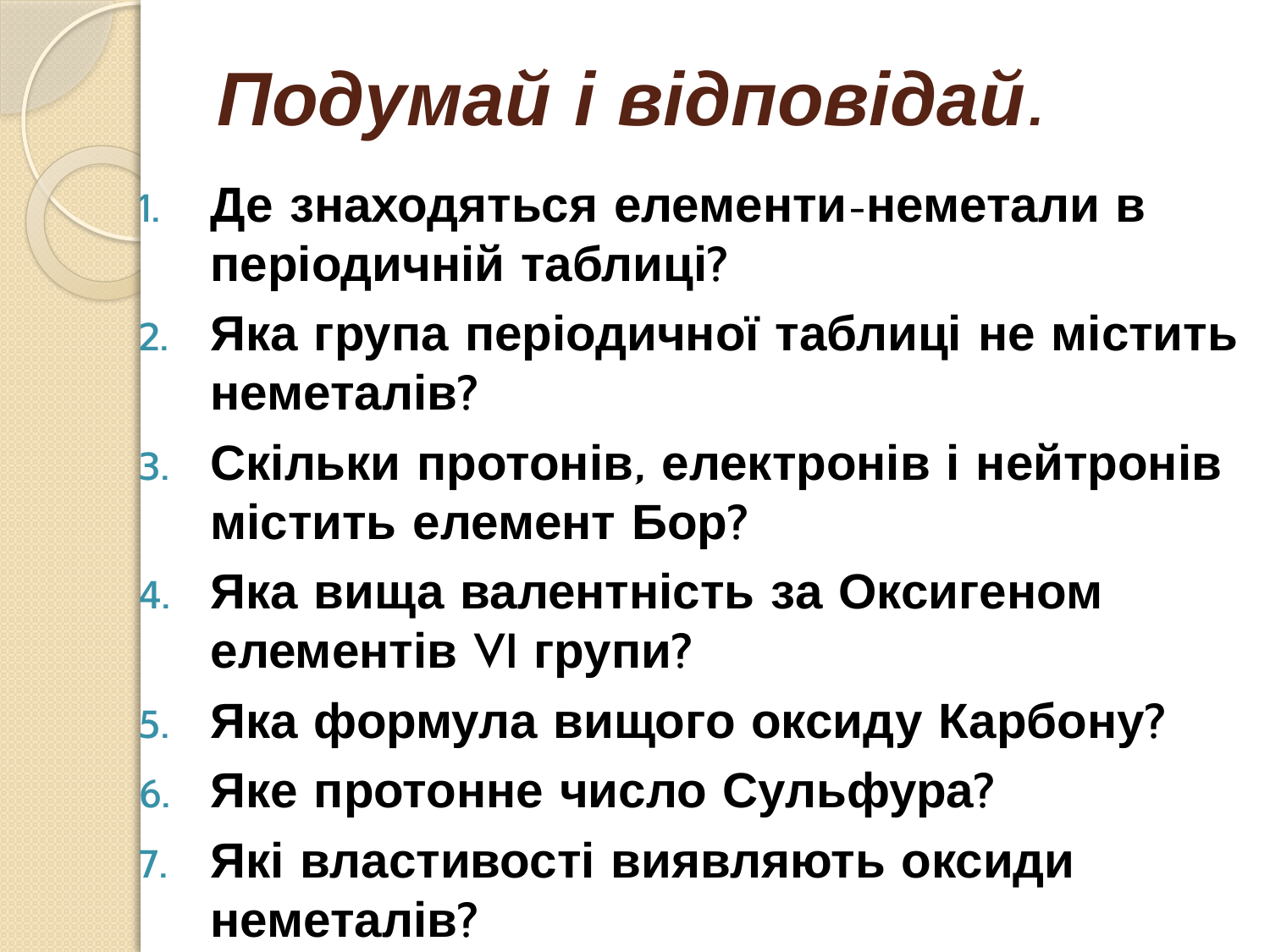

# Подумай і відповідай.
Де знаходяться елементи-неметали в періодичній таблиці?
Яка група періодичної таблиці не містить неметалів?
Скільки протонів, електронів і нейтронів містить елемент Бор?
Яка вища валентність за Оксигеном елементів VI групи?
Яка формула вищого оксиду Карбону?
Яке протонне число Сульфура?
Які властивості виявляють оксиди неметалів?